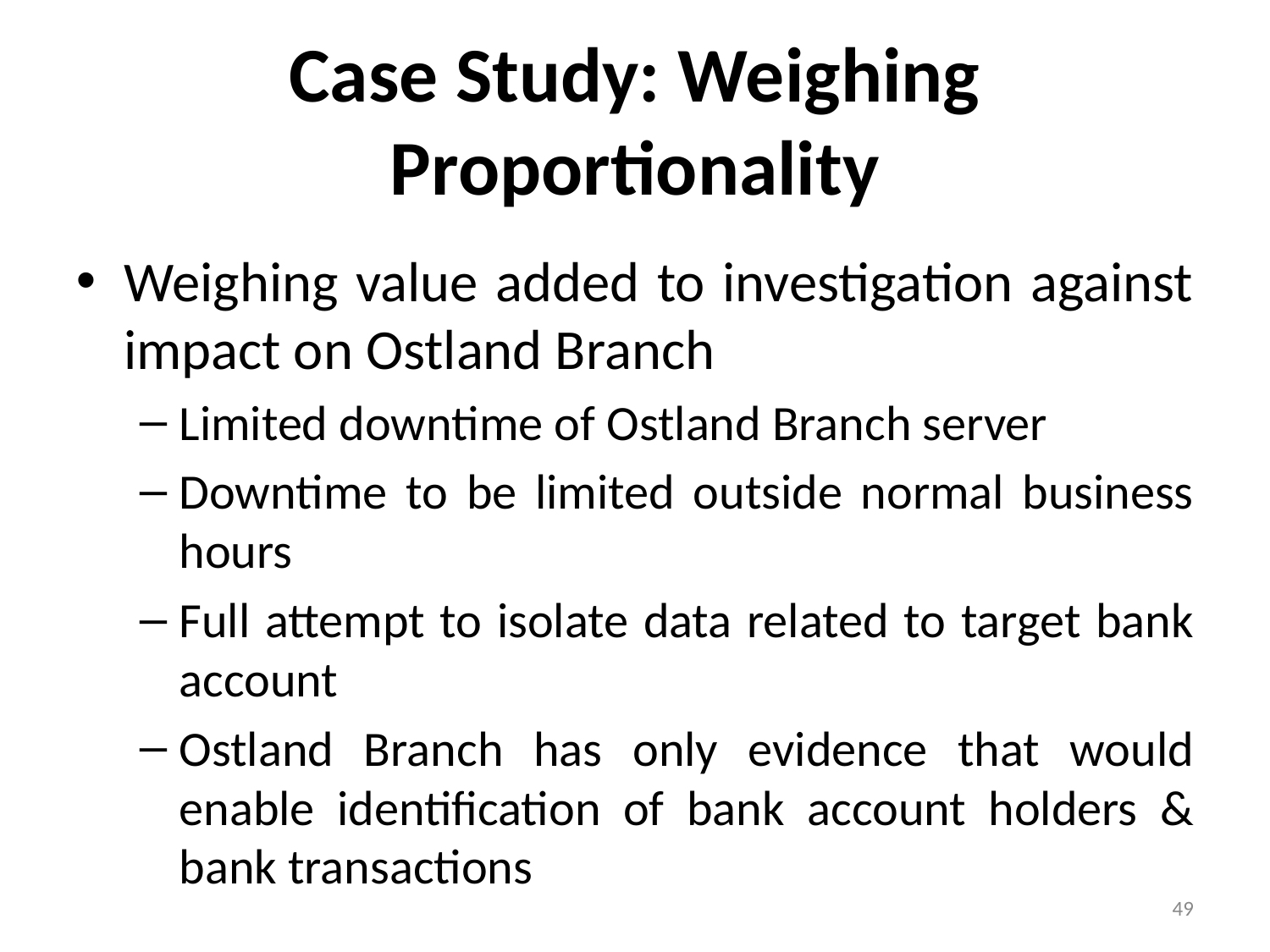

# Case Study: Weighing Proportionality

Weighing value added to investigation against impact on Ostland Branch
Limited downtime of Ostland Branch server
Downtime to be limited outside normal business hours
Full attempt to isolate data related to target bank account
Ostland Branch has only evidence that would enable identification of bank account holders & bank transactions
49